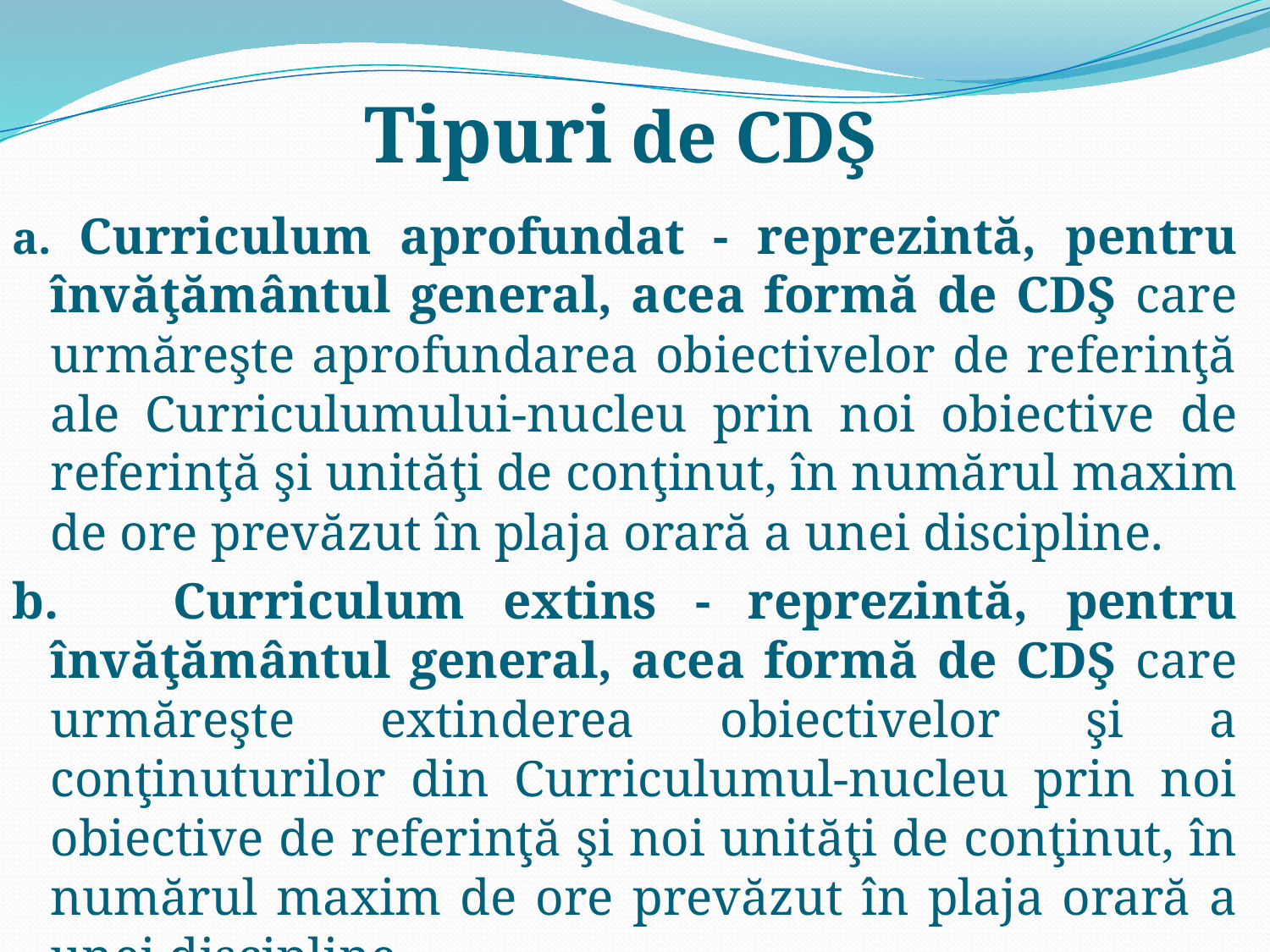

# Tipuri de CDŞ
a. Curriculum aprofundat - reprezintă, pentru învăţământul general, acea formă de CDŞ care urmăreşte aprofundarea obiectivelor de referinţă ale Curriculumului-nucleu prin noi obiective de referinţă şi unităţi de conţinut, în numărul maxim de ore prevăzut în plaja orară a unei discipline.
b.   Curriculum extins - reprezintă, pentru învăţământul general, acea formă de CDŞ care urmăreşte extinderea obiectivelor şi a conţinuturilor din Curriculumul-nucleu prin noi obiective de referinţă şi noi unităţi de conţinut, în numărul maxim de ore prevăzut în plaja orară a unei discipline.